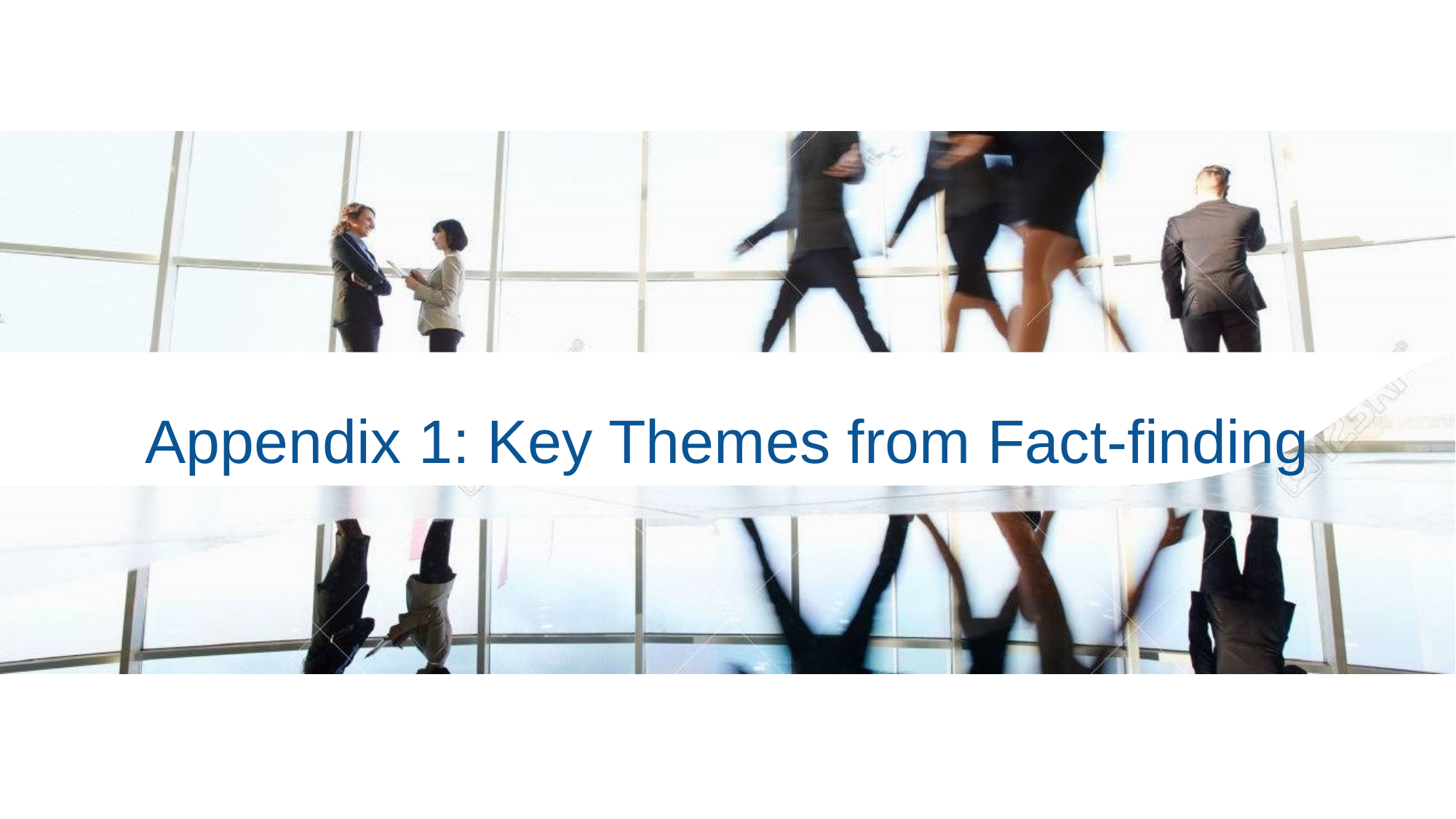

# Appendix 1: Key Themes from Fact-finding